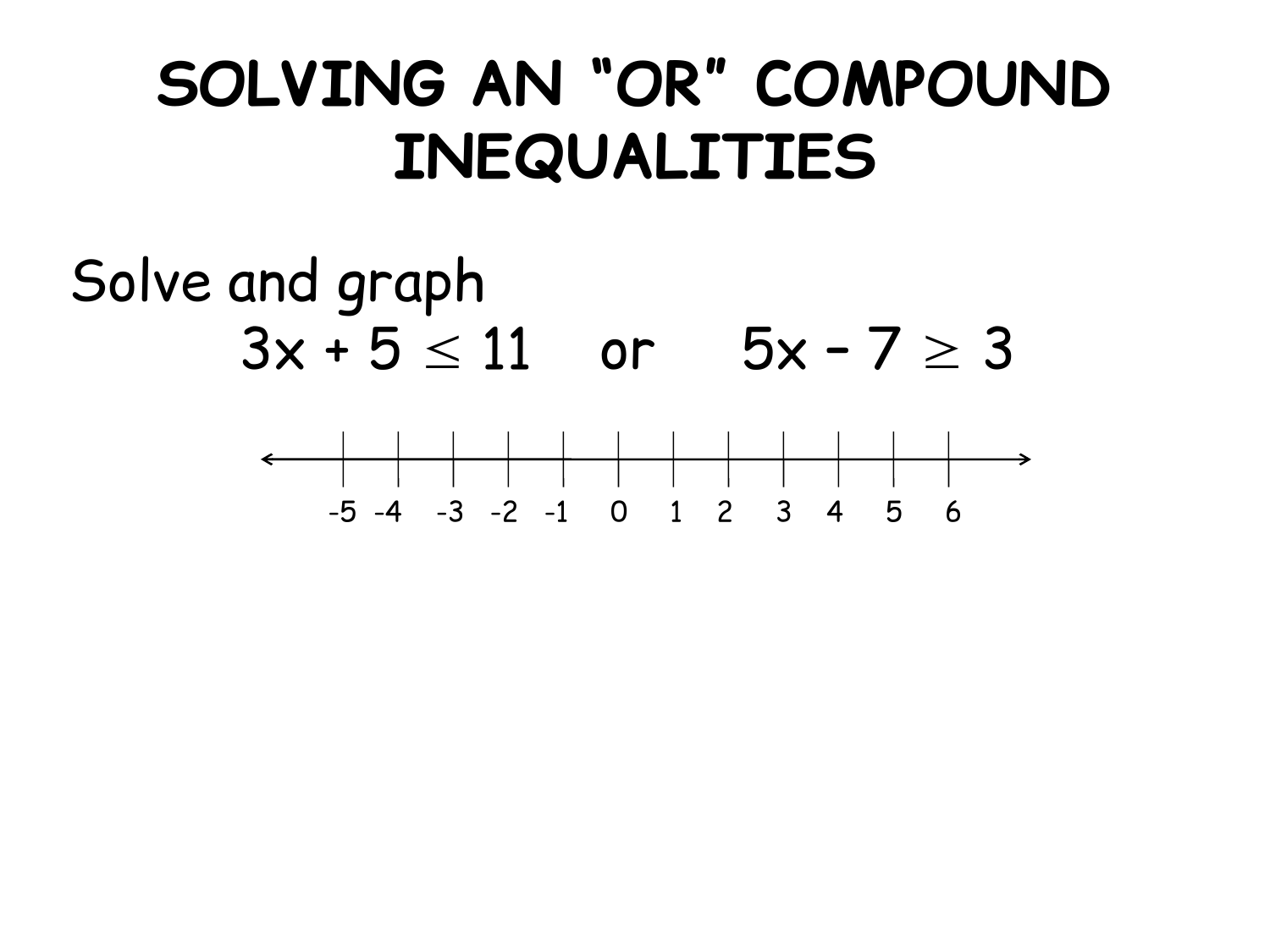

# SOLVING AN “OR” COMPOUND INEQUALITIES
Solve and graph
3x + 5 ≤ 11    or     5x – 7 ≥ 3

   -5  -4    -3   -2   -1     0     1    2     3    4     5     6